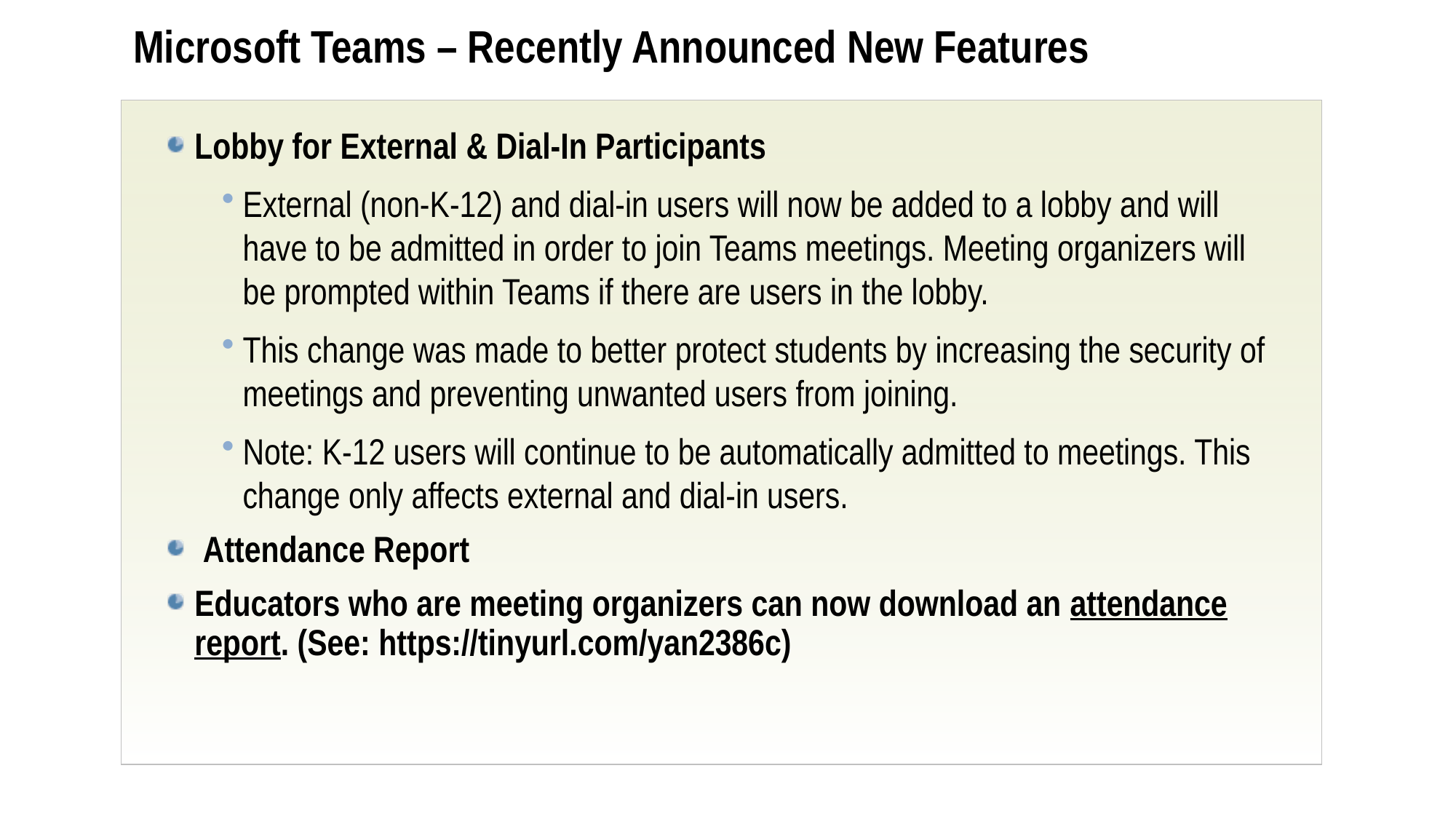

# Microsoft Teams – Recently Announced New Features
Lobby for External & Dial-In Participants
External (non-K-12) and dial-in users will now be added to a lobby and will have to be admitted in order to join Teams meetings. Meeting organizers will be prompted within Teams if there are users in the lobby.
This change was made to better protect students by increasing the security of meetings and preventing unwanted users from joining.
Note: K-12 users will continue to be automatically admitted to meetings. This change only affects external and dial-in users.
 Attendance Report
Educators who are meeting organizers can now download an attendance report. (See: https://tinyurl.com/yan2386c)